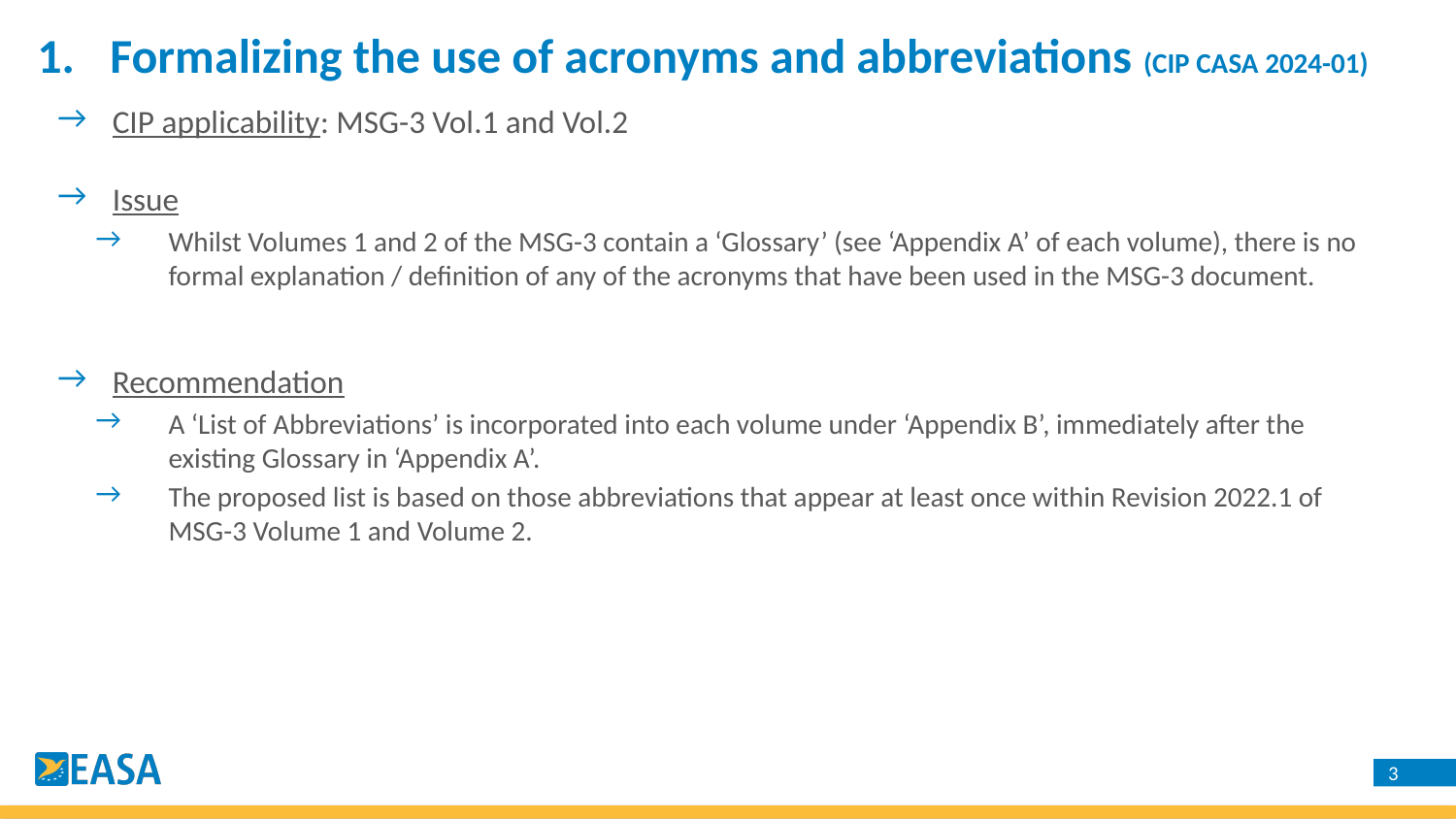

Formalizing the use of acronyms and abbreviations (CIP CASA 2024-01)
CIP applicability: MSG-3 Vol.1 and Vol.2

Issue
Whilst Volumes 1 and 2 of the MSG-3 contain a ‘Glossary’ (see ‘Appendix A’ of each volume), there is no formal explanation / definition of any of the acronyms that have been used in the MSG-3 document.
Recommendation
A ‘List of Abbreviations’ is incorporated into each volume under ‘Appendix B’, immediately after the existing Glossary in ‘Appendix A’.
The proposed list is based on those abbreviations that appear at least once within Revision 2022.1 of MSG-3 Volume 1 and Volume 2.